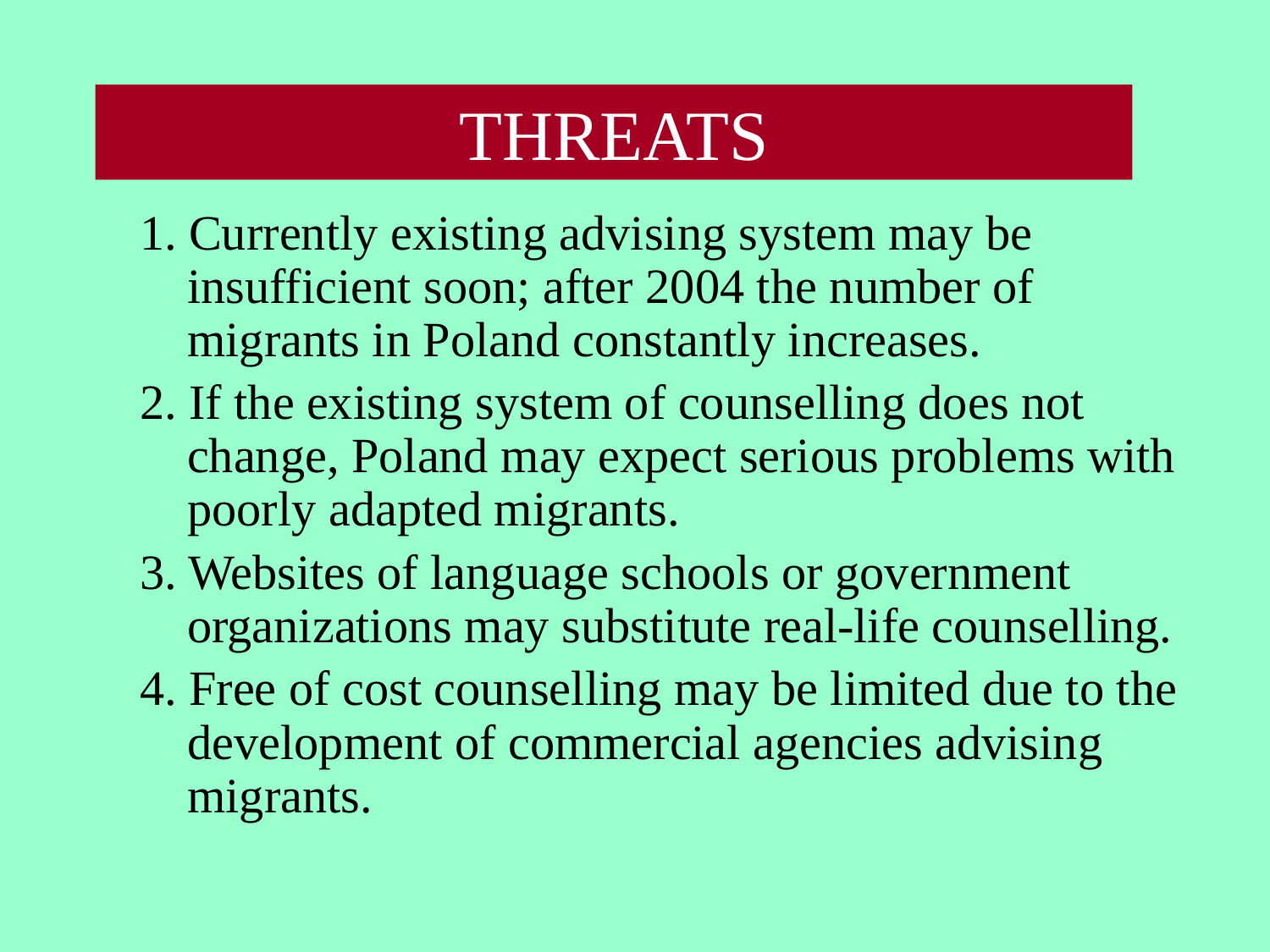

# THREATS
1. Currently existing advising system may be insufficient soon; after 2004 the number of migrants in Poland constantly increases.
2. If the existing system of counselling does not change, Poland may expect serious problems with poorly adapted migrants.
3. Websites of language schools or government organizations may substitute real-life counselling.
4. Free of cost counselling may be limited due to the development of commercial agencies advising migrants.